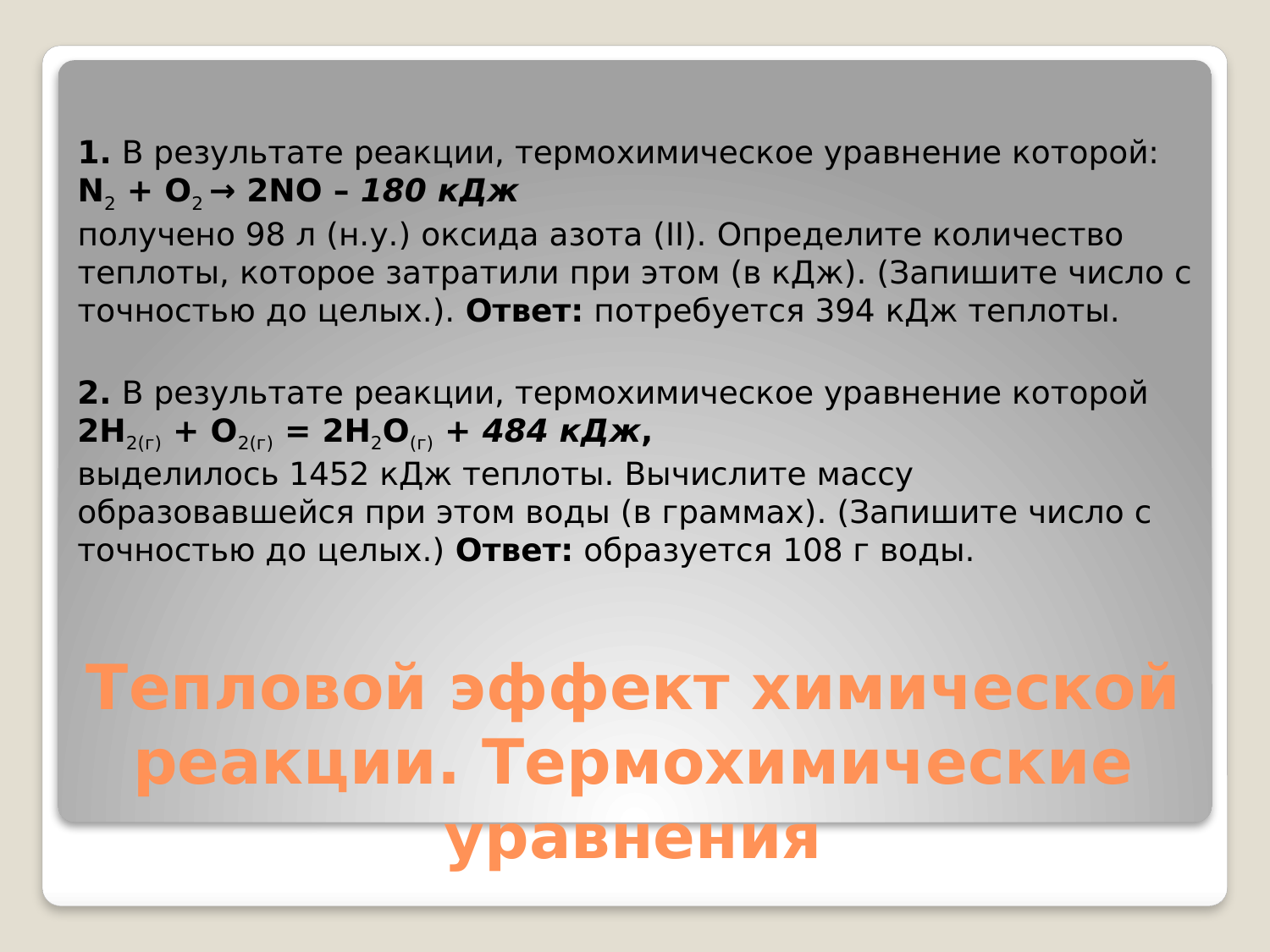

1. В результате реакции, термохимическое уравнение которой:
N2 + O2 → 2NО – 180 кДж
получено 98 л (н.у.) оксида азота (II). Определите количество теплоты, которое затратили при этом (в кДж). (Запишите число с точностью до целых.). Ответ: потребуется 394 кДж теплоты.
2. В результате реакции, термохимическое уравнение которой
2H2(г) + O2(г) = 2H2O(г) + 484 кДж,
выделилось 1452 кДж теплоты. Вычислите массу образовавшейся при этом воды (в граммах). (Запишите число с точностью до целых.) Ответ: образуется 108 г воды.
# Тепловой эффект химической реакции. Термохимические уравнения